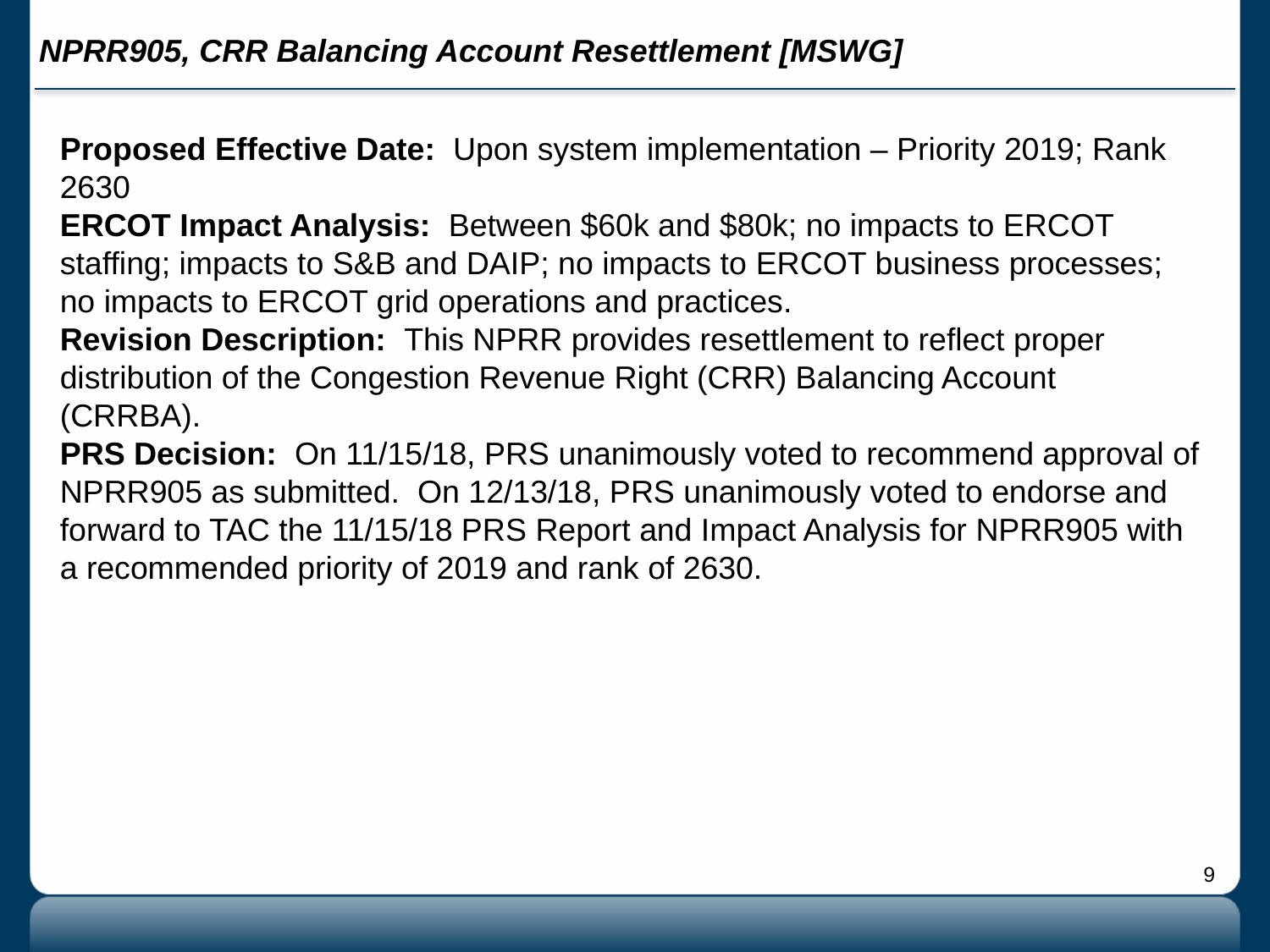

# NPRR905, CRR Balancing Account Resettlement [MSWG]
Proposed Effective Date:  Upon system implementation – Priority 2019; Rank 2630
ERCOT Impact Analysis:  Between $60k and $80k; no impacts to ERCOT staffing; impacts to S&B and DAIP; no impacts to ERCOT business processes; no impacts to ERCOT grid operations and practices.
Revision Description:  This NPRR provides resettlement to reflect proper distribution of the Congestion Revenue Right (CRR) Balancing Account (CRRBA).
PRS Decision:  On 11/15/18, PRS unanimously voted to recommend approval of NPRR905 as submitted.  On 12/13/18, PRS unanimously voted to endorse and forward to TAC the 11/15/18 PRS Report and Impact Analysis for NPRR905 with a recommended priority of 2019 and rank of 2630.